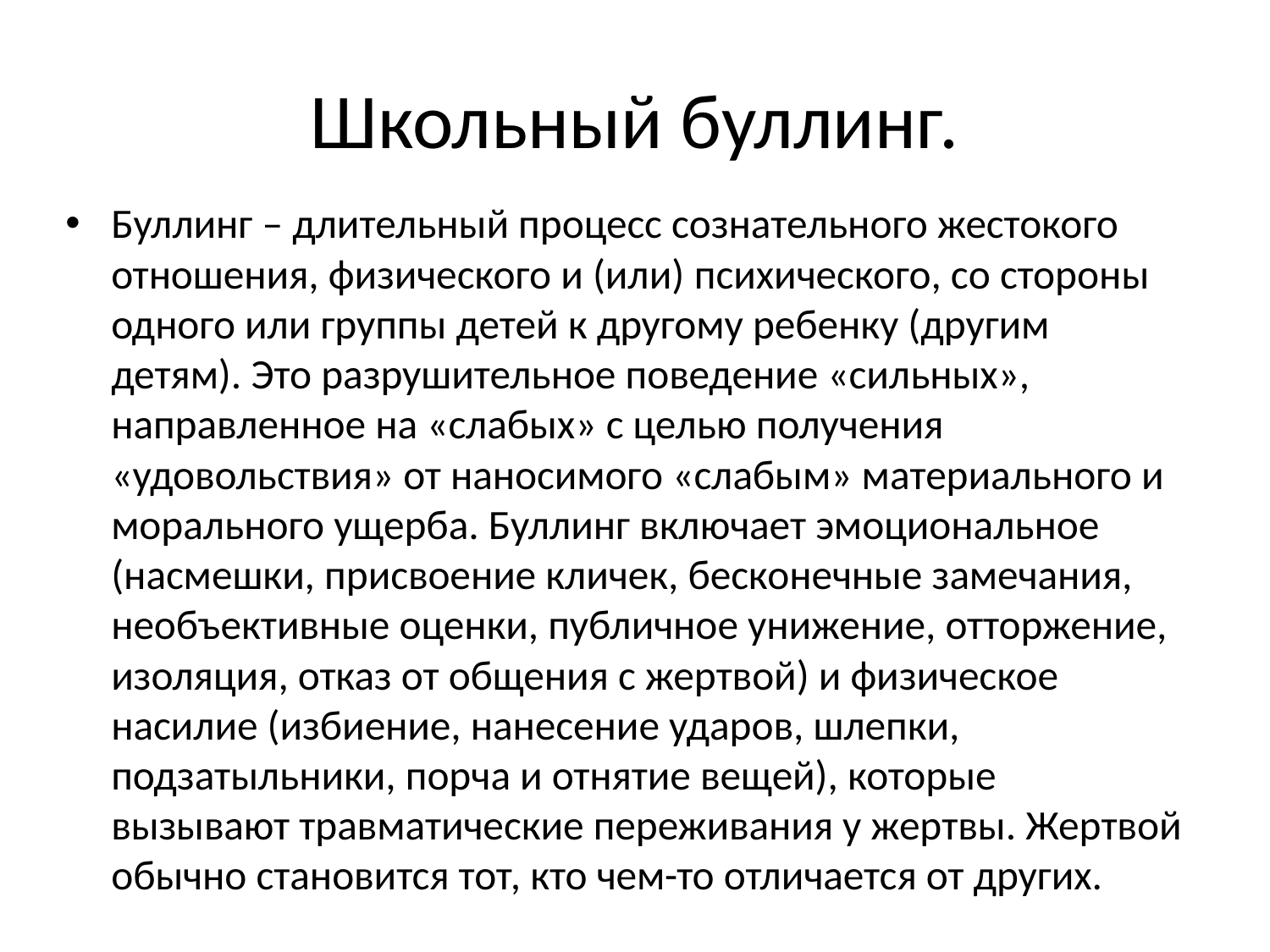

# Школьный буллинг.
Буллинг – длительный процесс сознательного жестокого отношения, физического и (или) психического, со стороны одного или группы детей к другому ребенку (другим детям). Это разрушительное поведение «сильных», направленное на «слабых» с целью получения  «удовольствия» от наносимого «слабым» материального и морального ущерба. Буллинг включает эмоциональное (насмешки, присвоение кличек, бесконечные замечания, необъективные оценки, публичное унижение, отторжение, изоляция, отказ от общения с жертвой) и физическое насилие (избиение, нанесение ударов, шлепки, подзатыльники, порча и отнятие вещей), которые вызывают травматические переживания у жертвы. Жертвой обычно становится тот, кто чем-то отличается от других.